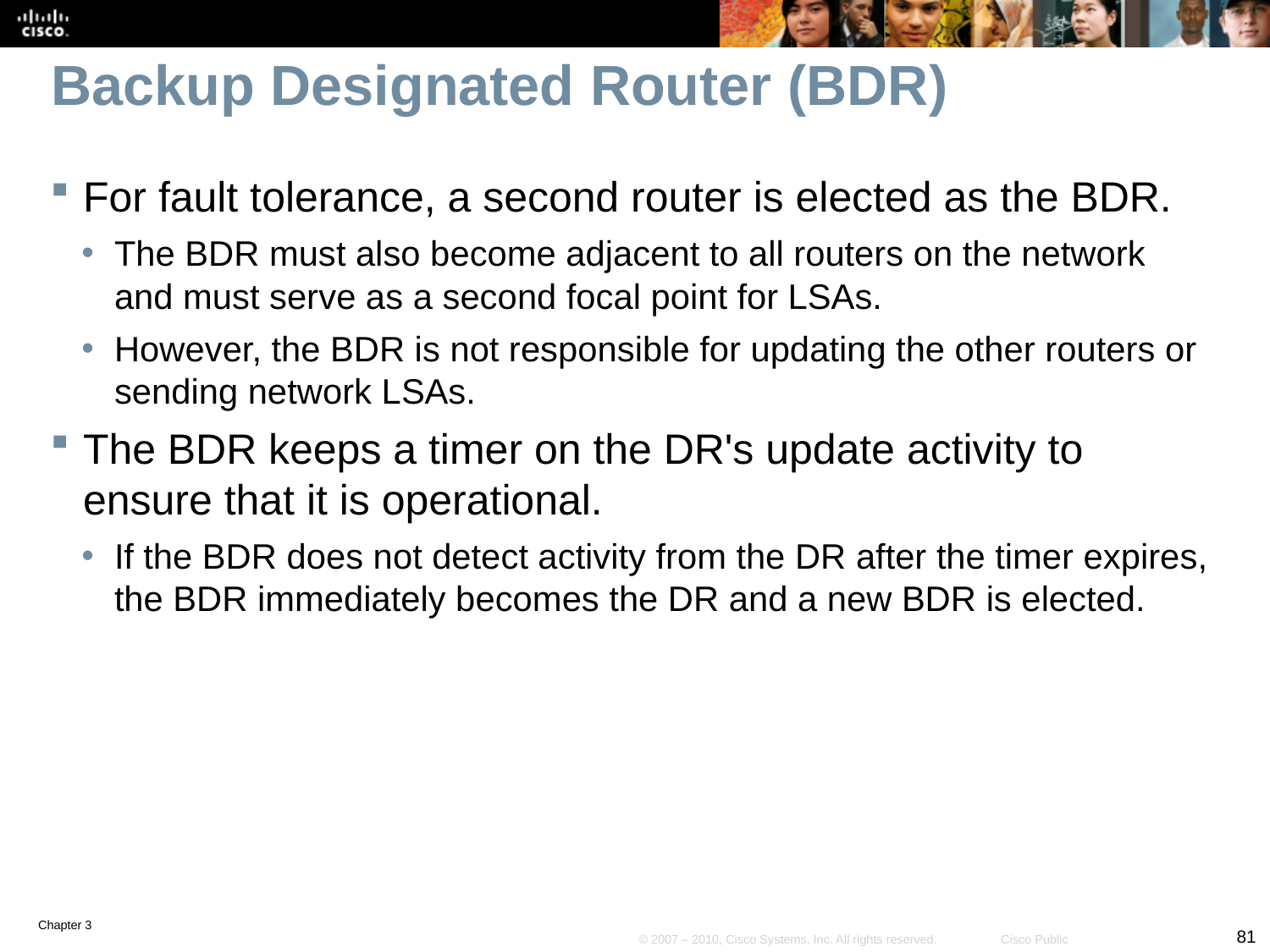

# Backup Designated Router (BDR)
For fault tolerance, a second router is elected as the BDR.
The BDR must also become adjacent to all routers on the network and must serve as a second focal point for LSAs.
However, the BDR is not responsible for updating the other routers or sending network LSAs.
The BDR keeps a timer on the DR's update activity to ensure that it is operational.
If the BDR does not detect activity from the DR after the timer expires, the BDR immediately becomes the DR and a new BDR is elected.